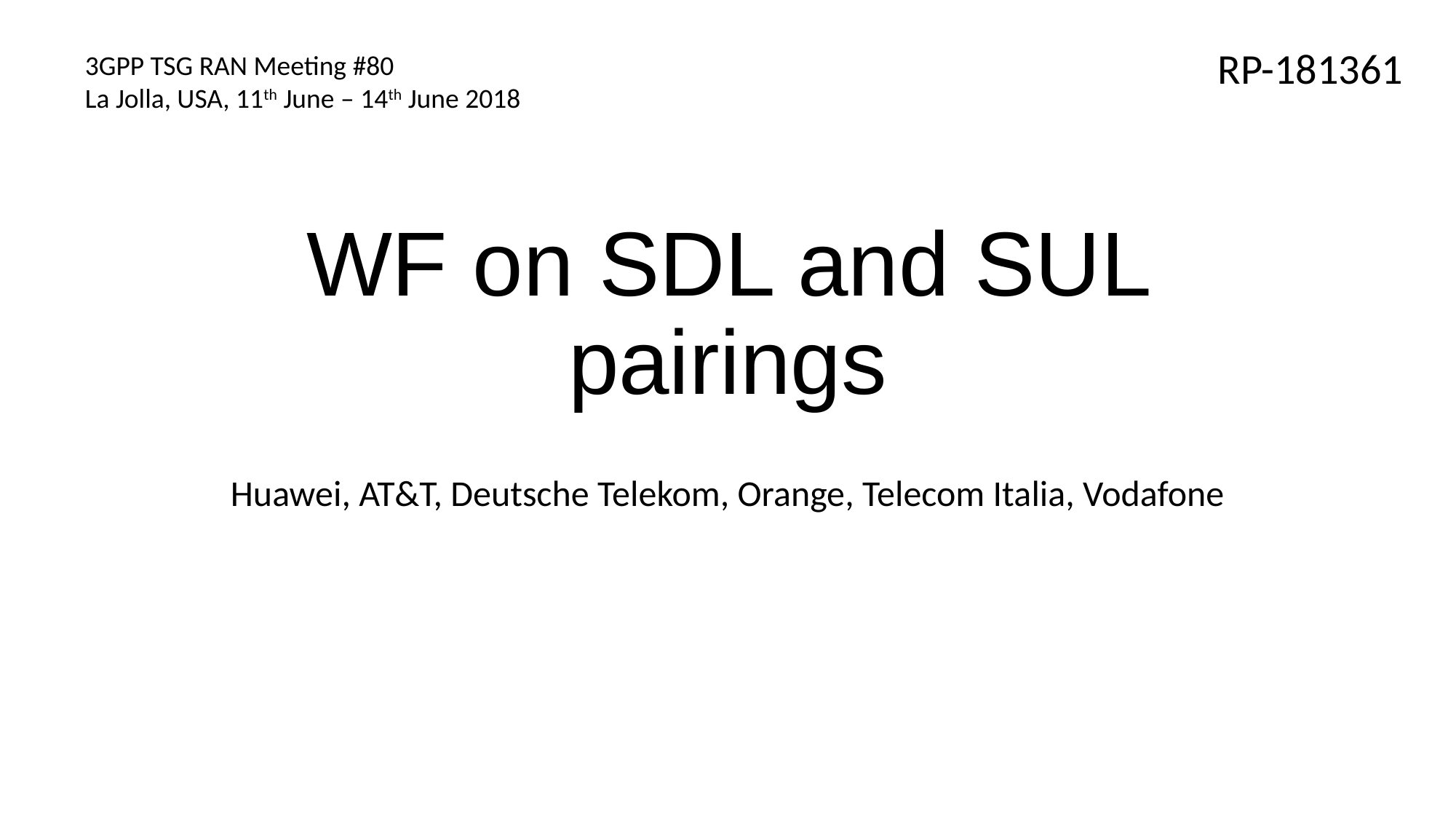

RP-181361
3GPP TSG RAN Meeting #80
La Jolla, USA, 11th June – 14th June 2018
# WF on SDL and SUL pairings
Huawei, AT&T, Deutsche Telekom, Orange, Telecom Italia, Vodafone